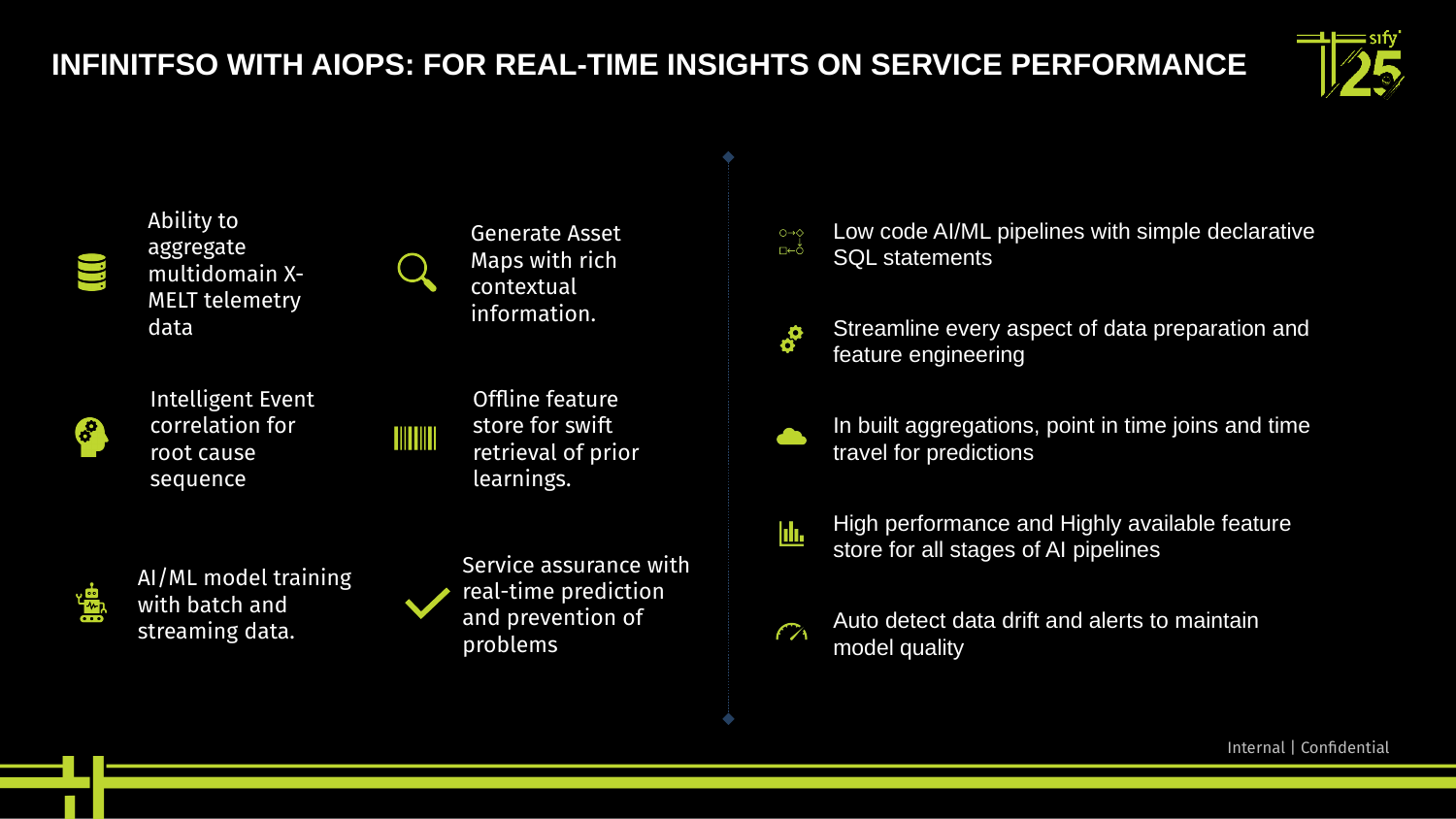

# InfinitFSO with AIOps: For Real-time Insights on Service Performance
Ability to aggregate multidomain X-MELT telemetry data
Generate Asset Maps with rich contextual information.
Intelligent Event correlation for root cause sequence
Offline feature store for swift retrieval of prior learnings.
AI/ML model training with batch and streaming data.
Service assurance with real-time prediction and prevention of problems
Low code AI/ML pipelines with simple declarative SQL statements
Streamline every aspect of data preparation and feature engineering
In built aggregations, point in time joins and time travel for predictions
High performance and Highly available feature store for all stages of AI pipelines
Auto detect data drift and alerts to maintain model quality